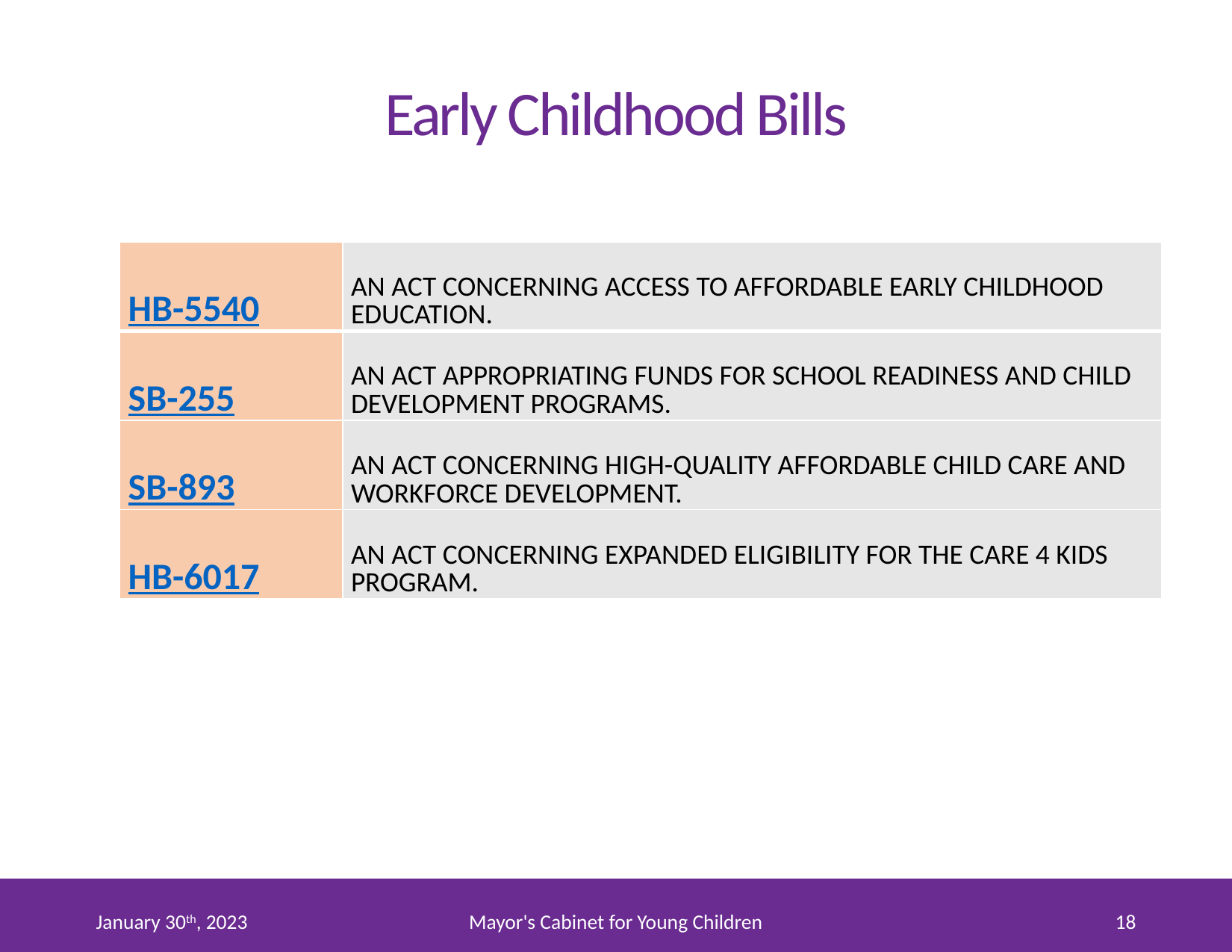

# Early Childhood Bills
| HB-5540 | AN ACT CONCERNING ACCESS TO AFFORDABLE EARLY CHILDHOOD EDUCATION. |
| --- | --- |
| SB-255 | AN ACT APPROPRIATING FUNDS FOR SCHOOL READINESS AND CHILD DEVELOPMENT PROGRAMS. |
| SB-893 | AN ACT CONCERNING HIGH-QUALITY AFFORDABLE CHILD CARE AND WORKFORCE DEVELOPMENT. |
| HB-6017 | AN ACT CONCERNING EXPANDED ELIGIBILITY FOR THE CARE 4 KIDS PROGRAM. |
January 30th, 2023
Mayor's Cabinet for Young Children
18